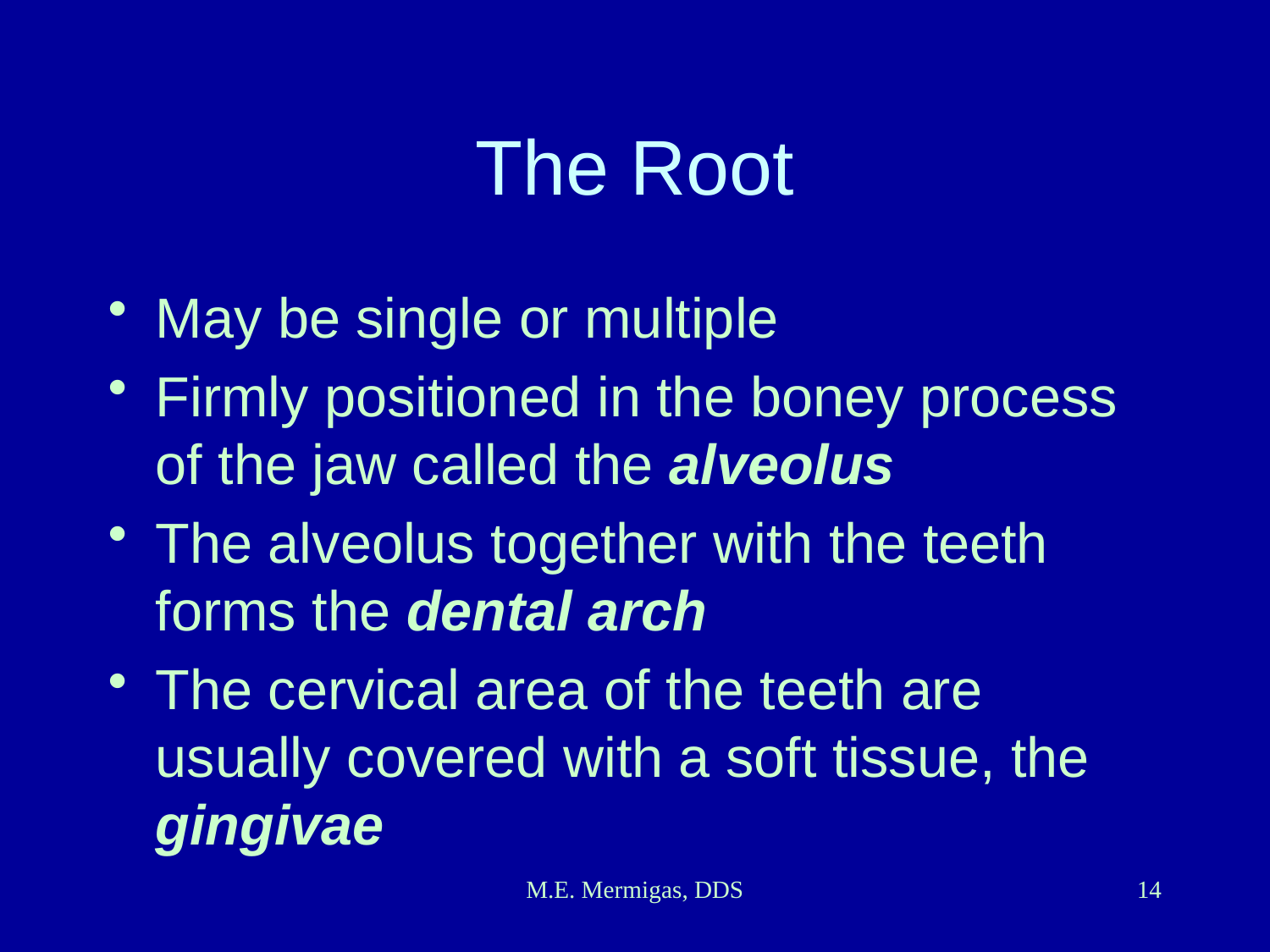

# The Root
May be single or multiple
Firmly positioned in the boney process of the jaw called the alveolus
The alveolus together with the teeth forms the dental arch
The cervical area of the teeth are usually covered with a soft tissue, the gingivae
M.E. Mermigas, DDS
14